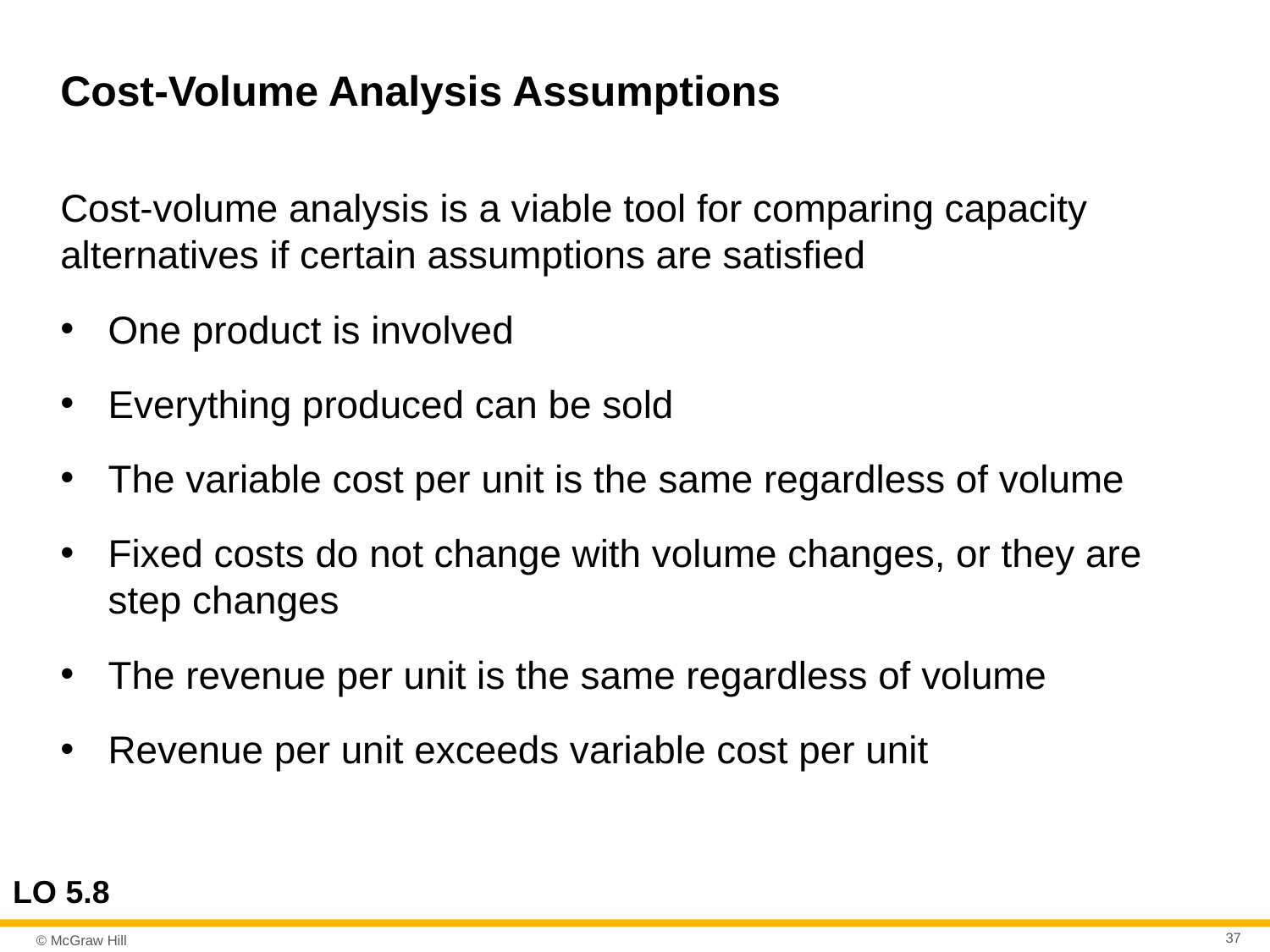

# Cost-Volume Analysis Assumptions
Cost-volume analysis is a viable tool for comparing capacity alternatives if certain assumptions are satisfied
One product is involved
Everything produced can be sold
The variable cost per unit is the same regardless of volume
Fixed costs do not change with volume changes, or they are step changes
The revenue per unit is the same regardless of volume
Revenue per unit exceeds variable cost per unit
LO 5.8